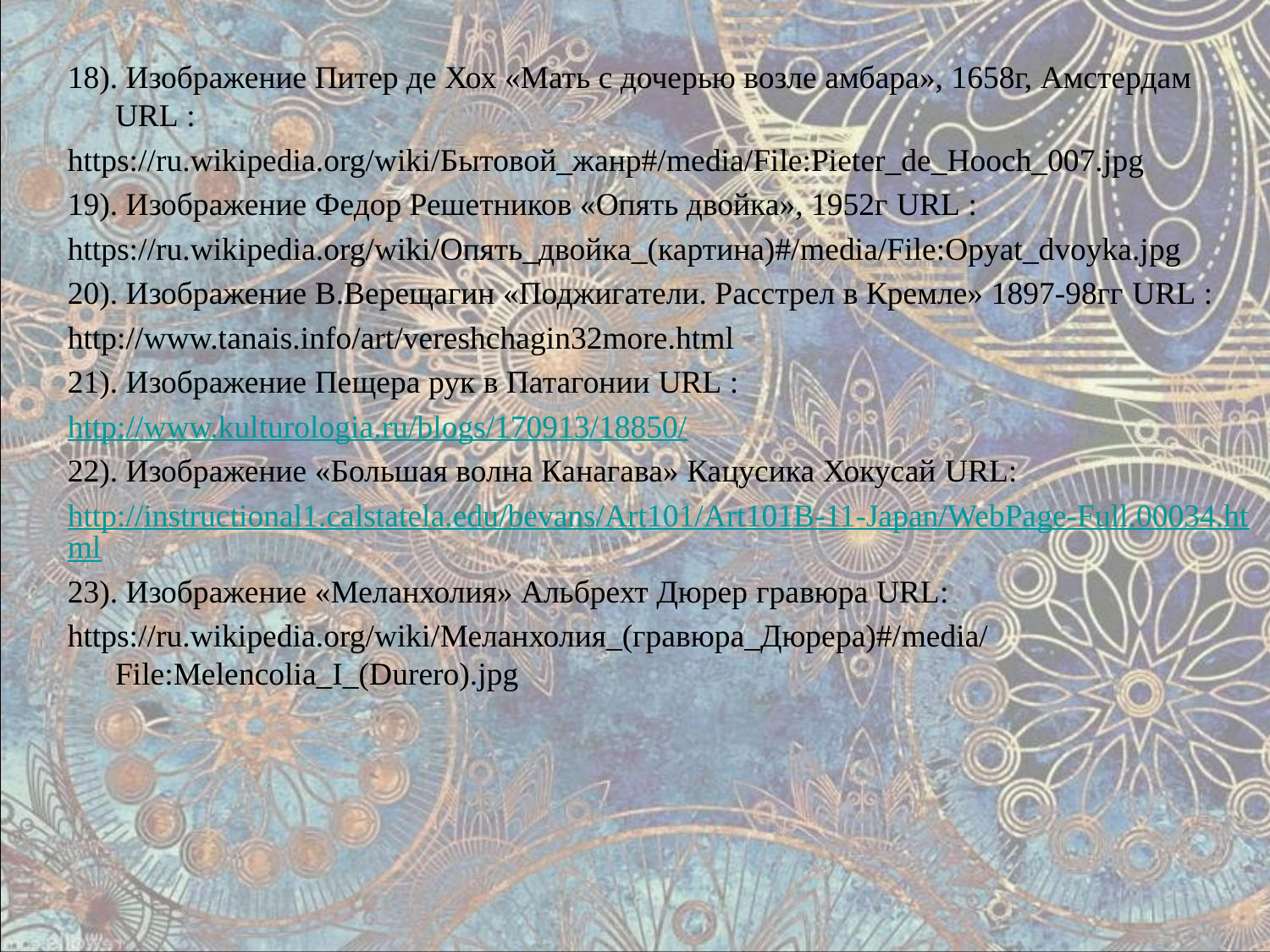

18). Изображение Питер де Хох «Мать с дочерью возле амбара», 1658г, Амстердам URL :
https://ru.wikipedia.org/wiki/Бытовой_жанр#/media/File:Pieter_de_Hooch_007.jpg
19). Изображение Федор Решетников «Опять двойка», 1952г URL :
https://ru.wikipedia.org/wiki/Опять_двойка_(картина)#/media/File:Opyat_dvoyka.jpg
20). Изображение В.Верещагин «Поджигатели. Расстрел в Кремле» 1897-98гг URL :
http://www.tanais.info/art/vereshchagin32more.html
21). Изображение Пещера рук в Патагонии URL :
http://www.kulturologia.ru/blogs/170913/18850/
22). Изображение «Большая волна Канагава» Кацусика Хокусай URL:
http://instructional1.calstatela.edu/bevans/Art101/Art101B-11-Japan/WebPage-Full.00034.html
23). Изображение «Меланхолия» Альбрехт Дюрер гравюра URL:
https://ru.wikipedia.org/wiki/Меланхолия_(гравюра_Дюрера)#/media/File:Melencolia_I_(Durero).jpg